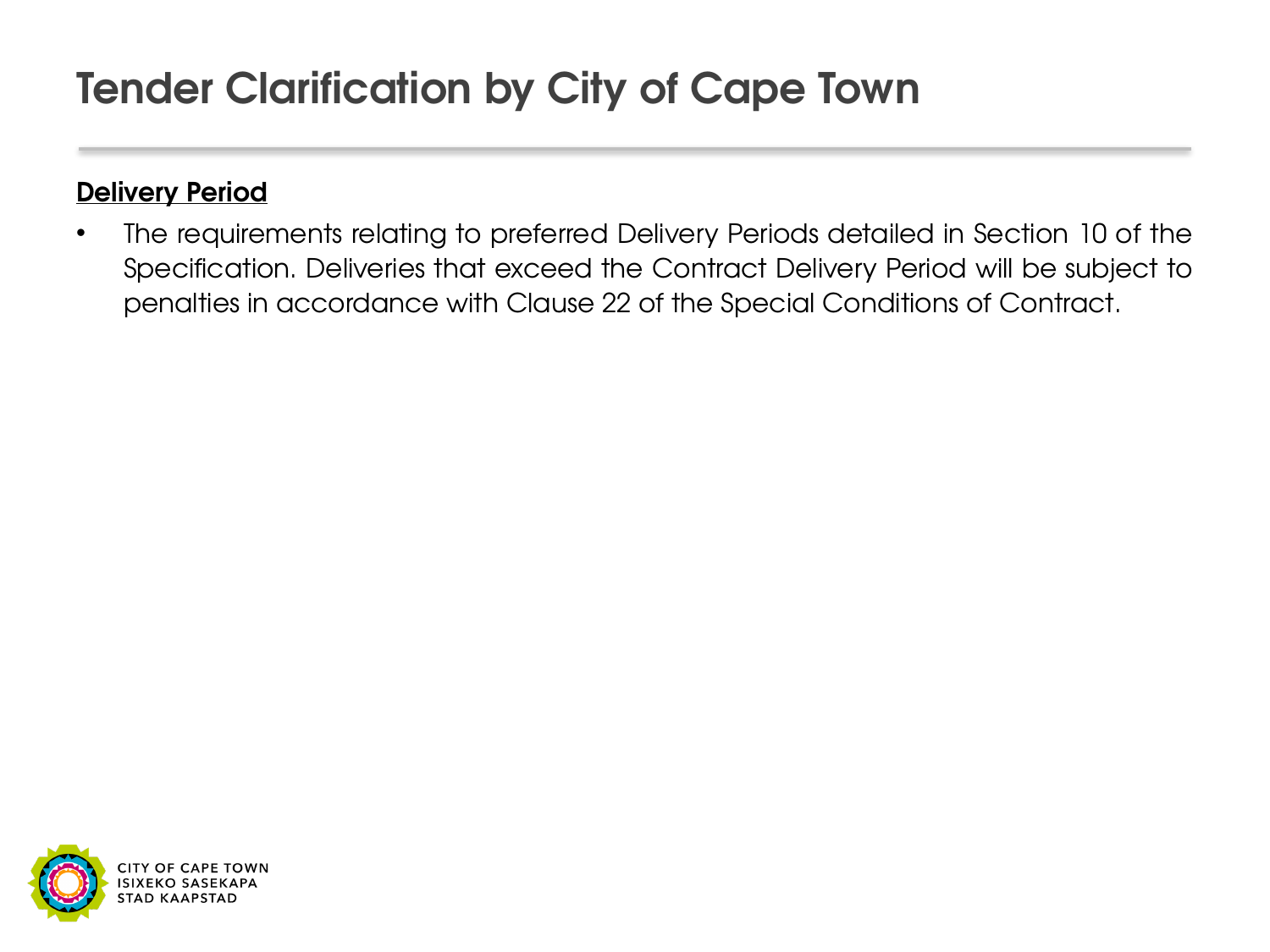

# Tender Clarification by City of Cape Town

Delivery Period
The requirements relating to preferred Delivery Periods detailed in Section 10 of the Specification. Deliveries that exceed the Contract Delivery Period will be subject to penalties in accordance with Clause 22 of the Special Conditions of Contract.